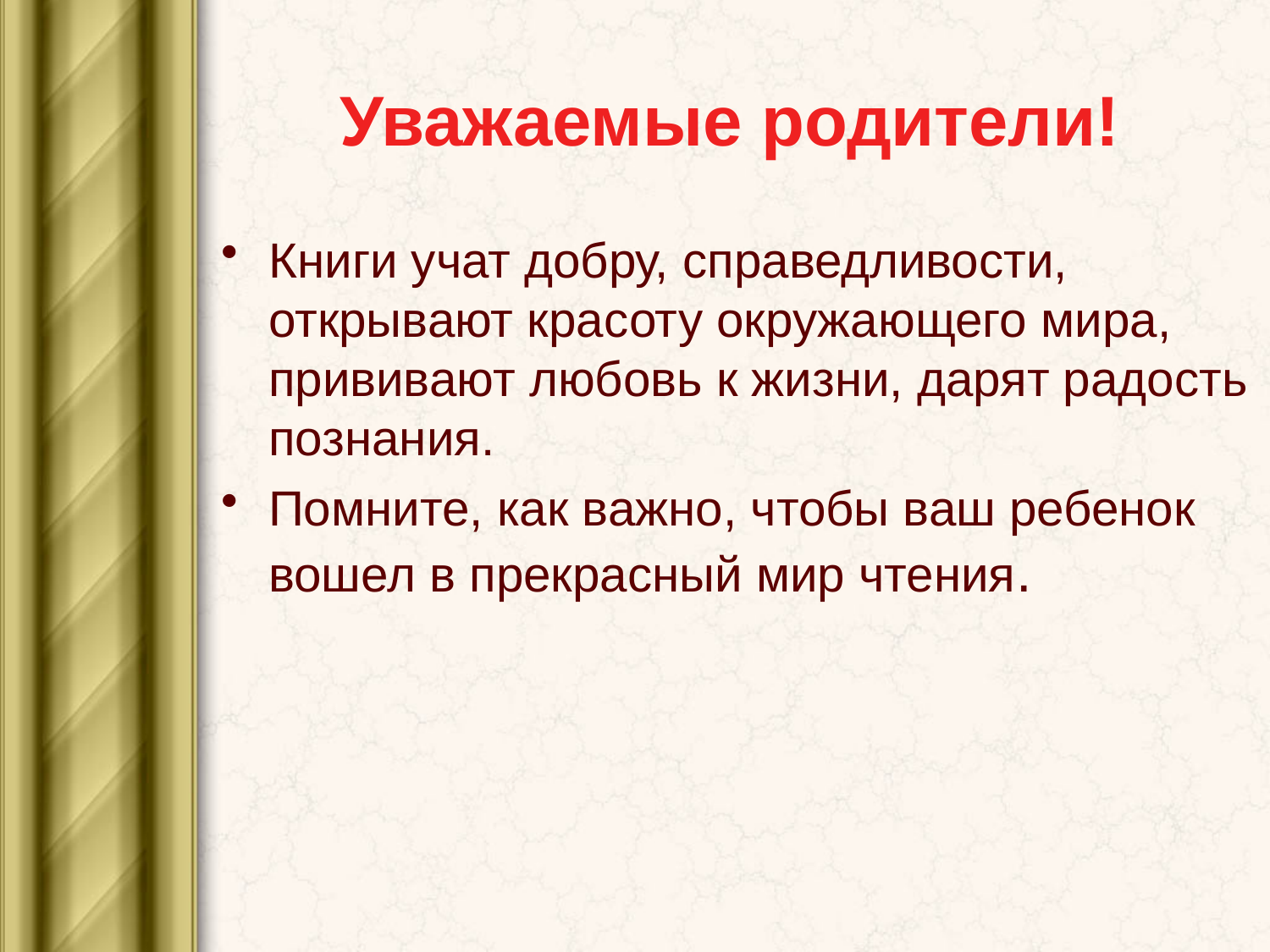

# Уважаемые родители!
Книги учат добру, справедливости, открывают красоту окружающего мира, прививают любовь к жизни, дарят радость познания.
Помните, как важно, чтобы ваш ребенок вошел в прекрасный мир чтения.